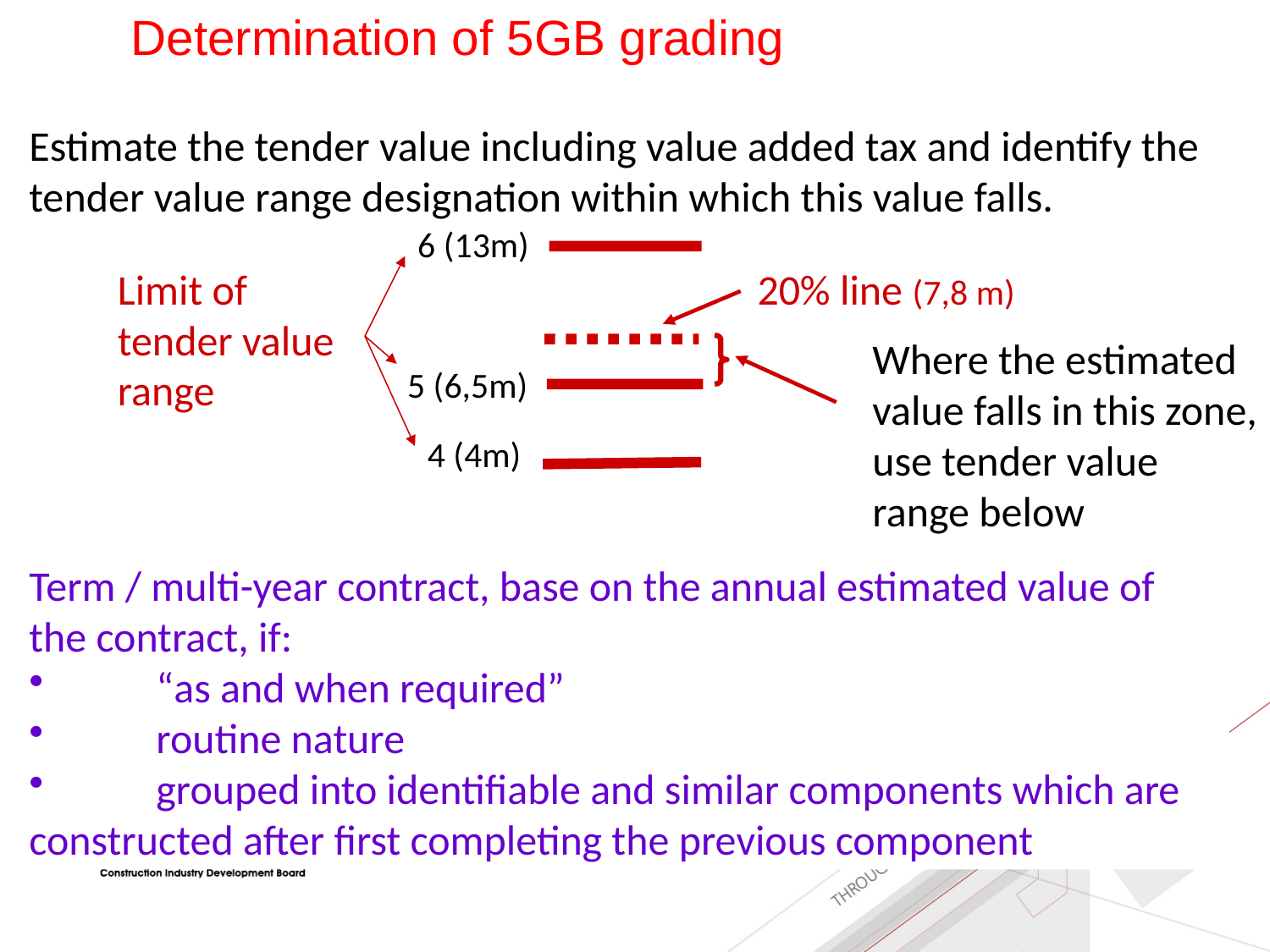

Determination of 5GB grading
Estimate the tender value including value added tax and identify the tender value range designation within which this value falls.

Term / multi-year contract, base on the annual estimated value of the contract, if:
	“as and when required”
	routine nature
	grouped into identifiable and similar components which are constructed after first completing the previous component
6 (13m)

Limit of tender value range

20% line (7,8 m)

Where the estimated value falls in this zone, use tender value range below

5 (6,5m)

4 (4m)